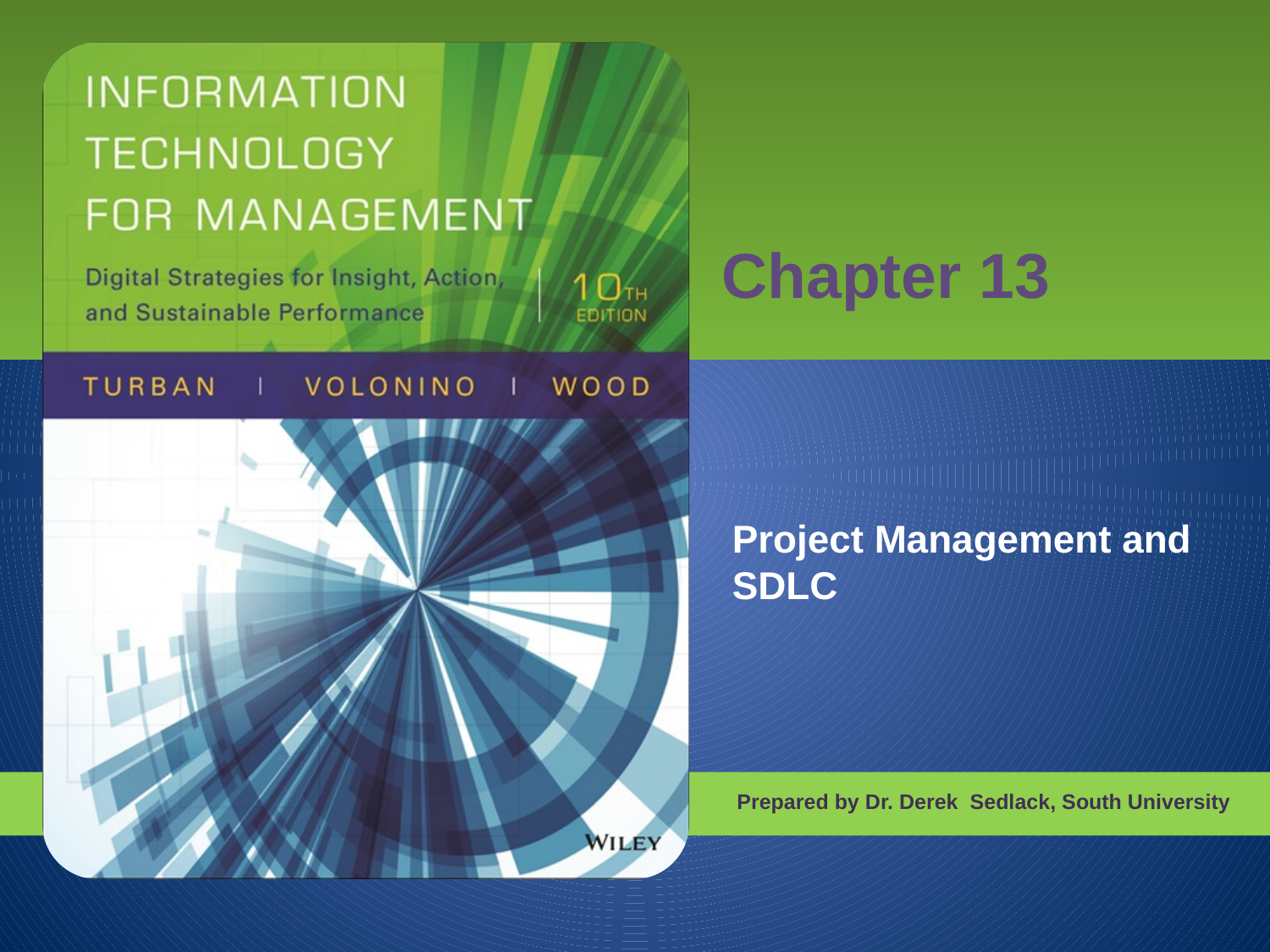

# Chapter 13
Project Management and SDLC